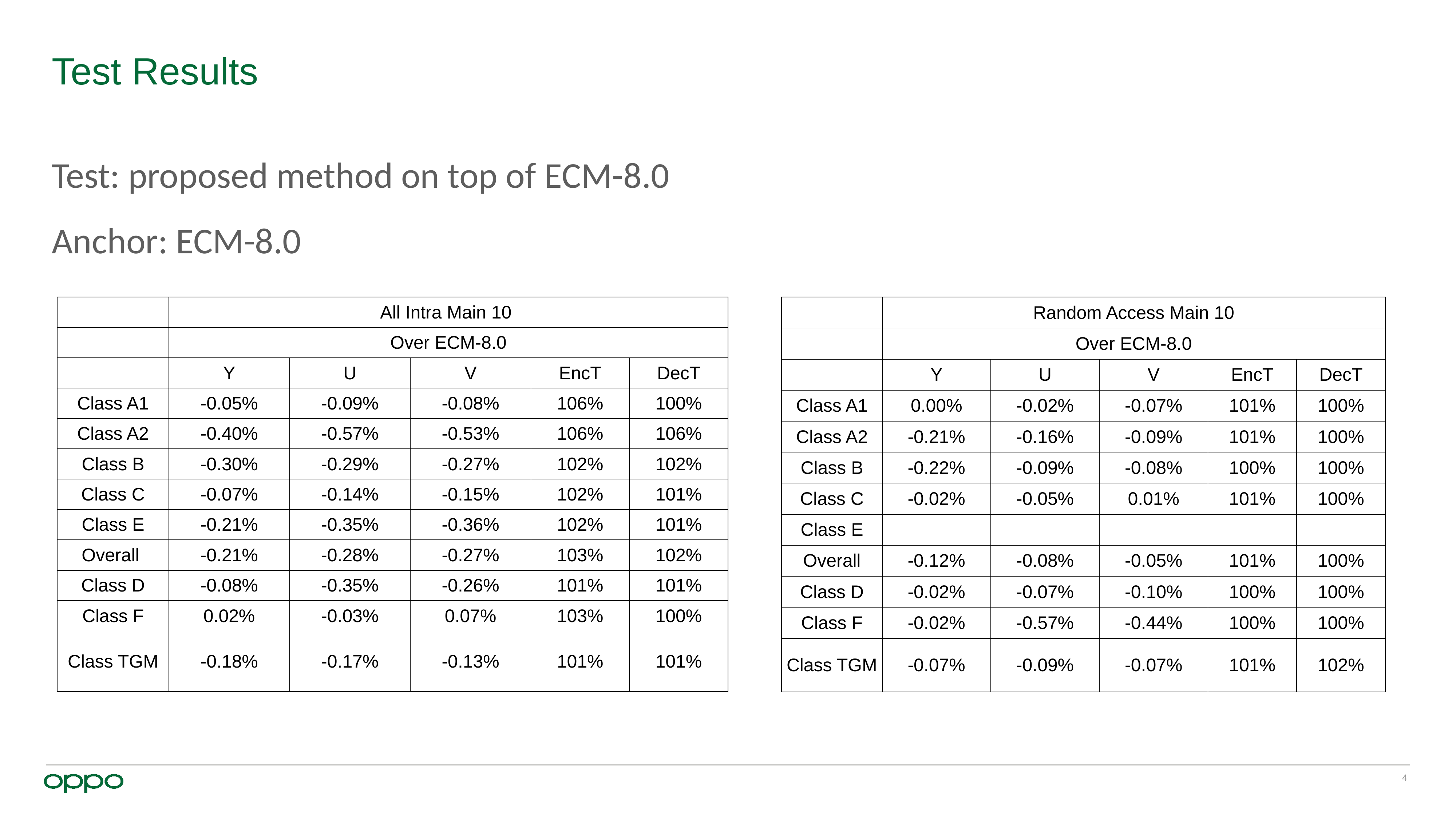

# Test Results
Test: proposed method on top of ECM-8.0
Anchor: ECM-8.0

|  | Random Access Main 10 |  |  |  |  |
| --- | --- | --- | --- | --- | --- |
|  | Over ECM-8.0 |  |  |  |  |
|  | Y | U | V | EncT | DecT |
| Class A1 | 0.00% | -0.02% | -0.07% | 101% | 100% |
| Class A2 | -0.21% | -0.16% | -0.09% | 101% | 100% |
| Class B | -0.22% | -0.09% | -0.08% | 100% | 100% |
| Class C | -0.02% | -0.05% | 0.01% | 101% | 100% |
| Class E |  |  |  |  |  |
| Overall | -0.12% | -0.08% | -0.05% | 101% | 100% |
| Class D | -0.02% | -0.07% | -0.10% | 100% | 100% |
| Class F | -0.02% | -0.57% | -0.44% | 100% | 100% |
| Class TGM | -0.07% | -0.09% | -0.07% | 101% | 102% |
|  | All Intra Main 10 |  |  |  |  |
| --- | --- | --- | --- | --- | --- |
|  | Over ECM-8.0 |  |  |  |  |
|  | Y | U | V | EncT | DecT |
| Class A1 | -0.05% | -0.09% | -0.08% | 106% | 100% |
| Class A2 | -0.40% | -0.57% | -0.53% | 106% | 106% |
| Class B | -0.30% | -0.29% | -0.27% | 102% | 102% |
| Class C | -0.07% | -0.14% | -0.15% | 102% | 101% |
| Class E | -0.21% | -0.35% | -0.36% | 102% | 101% |
| Overall | -0.21% | -0.28% | -0.27% | 103% | 102% |
| Class D | -0.08% | -0.35% | -0.26% | 101% | 101% |
| Class F | 0.02% | -0.03% | 0.07% | 103% | 100% |
| Class TGM | -0.18% | -0.17% | -0.13% | 101% | 101% |